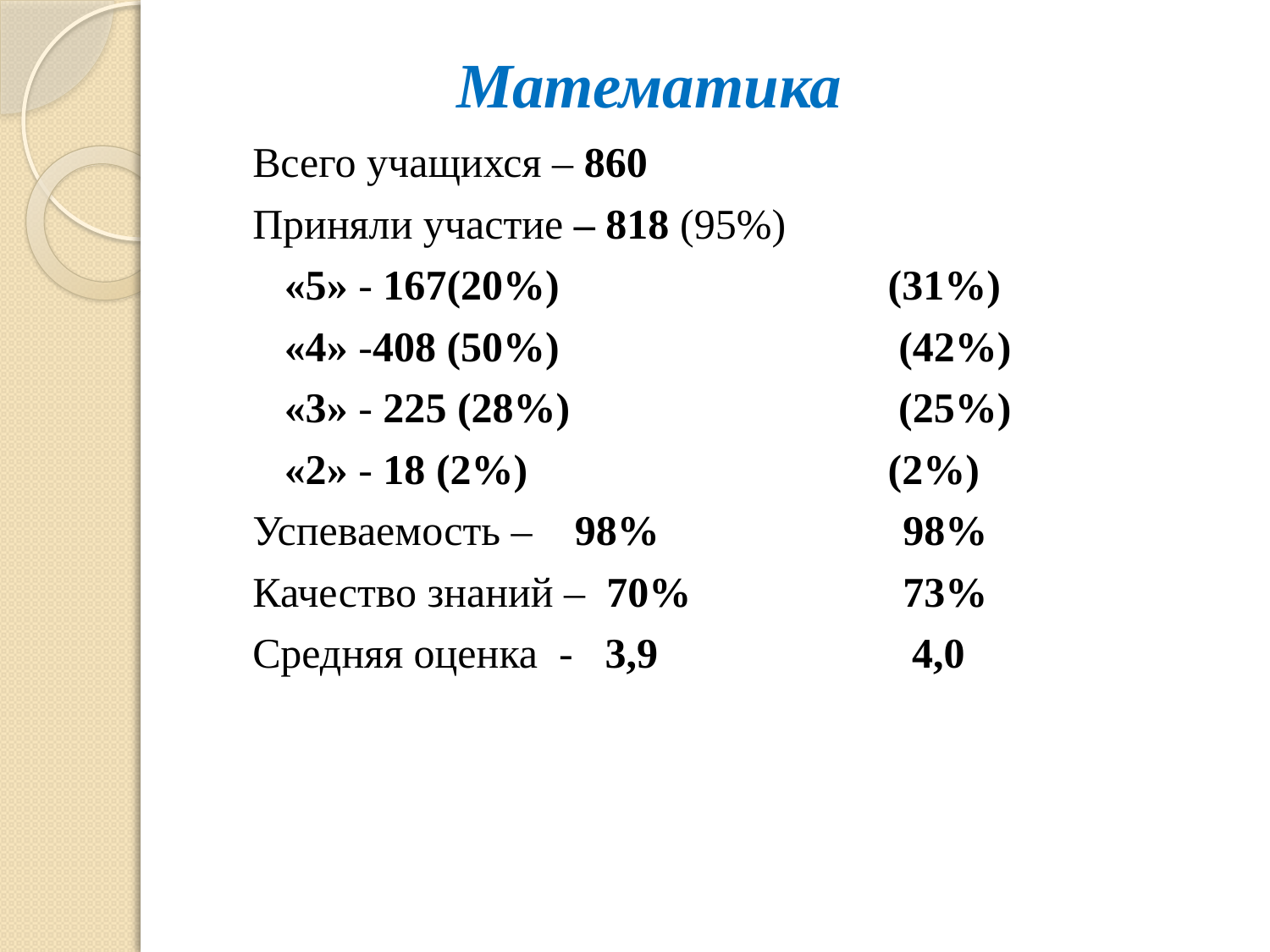

# Математика
Всего учащихся – 860
Приняли участие – 818 (95%)
   «5» - 167(20%)                               (31%)
   «4» -408 (50%)                                (42%)
   «3» - 225 (28%)                               (25%)
   «2» - 18 (2%)                                  (2%)
Успеваемость –    98%                       98%
Качество знаний –  70%                    73%
Средняя оценка  -   3,9                        4,0